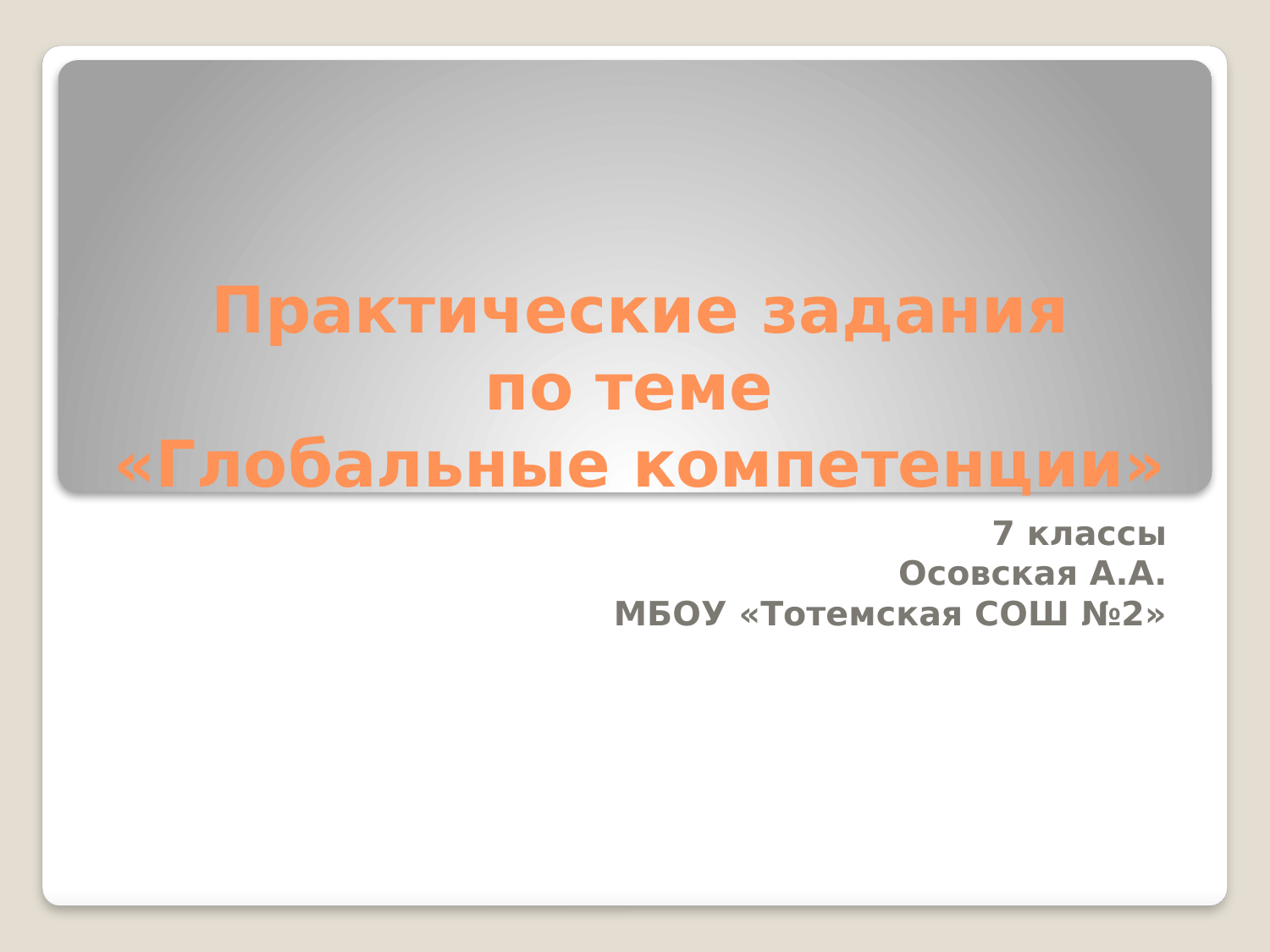

# Практические задания по теме «Глобальные компетенции»
7 классы
Осовская А.А.
МБОУ «Тотемская СОШ №2»